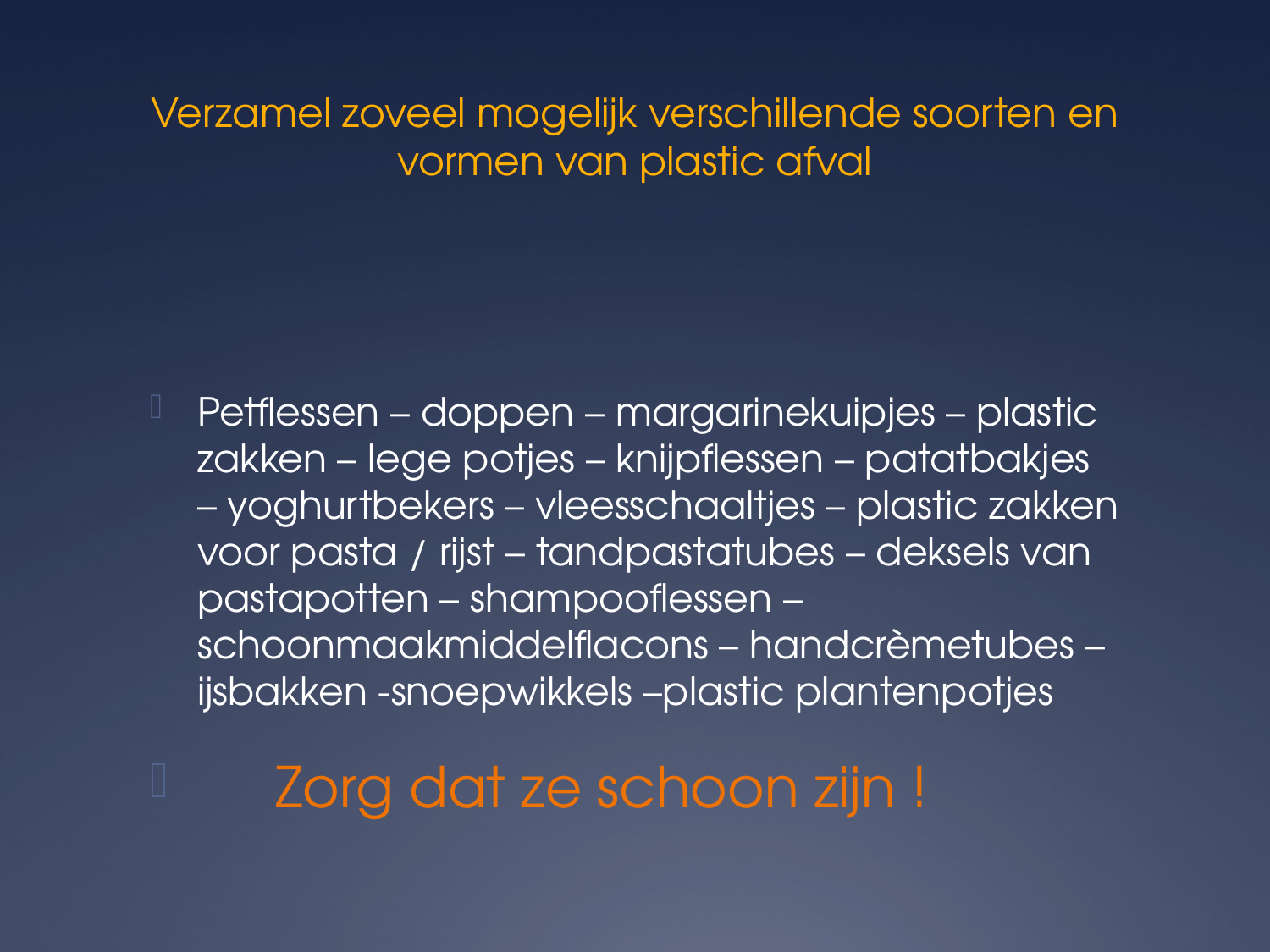

# Verzamel zoveel mogelijk verschillende soorten en vormen van plastic afval
Petflessen – doppen – margarinekuipjes – plastic zakken – lege potjes – knijpflessen – patatbakjes – yoghurtbekers – vleesschaaltjes – plastic zakken voor pasta / rijst – tandpastatubes – deksels van pastapotten – shampooflessen – schoonmaakmiddelflacons – handcrèmetubes – ijsbakken -snoepwikkels –plastic plantenpotjes
     Zorg dat ze schoon zijn !